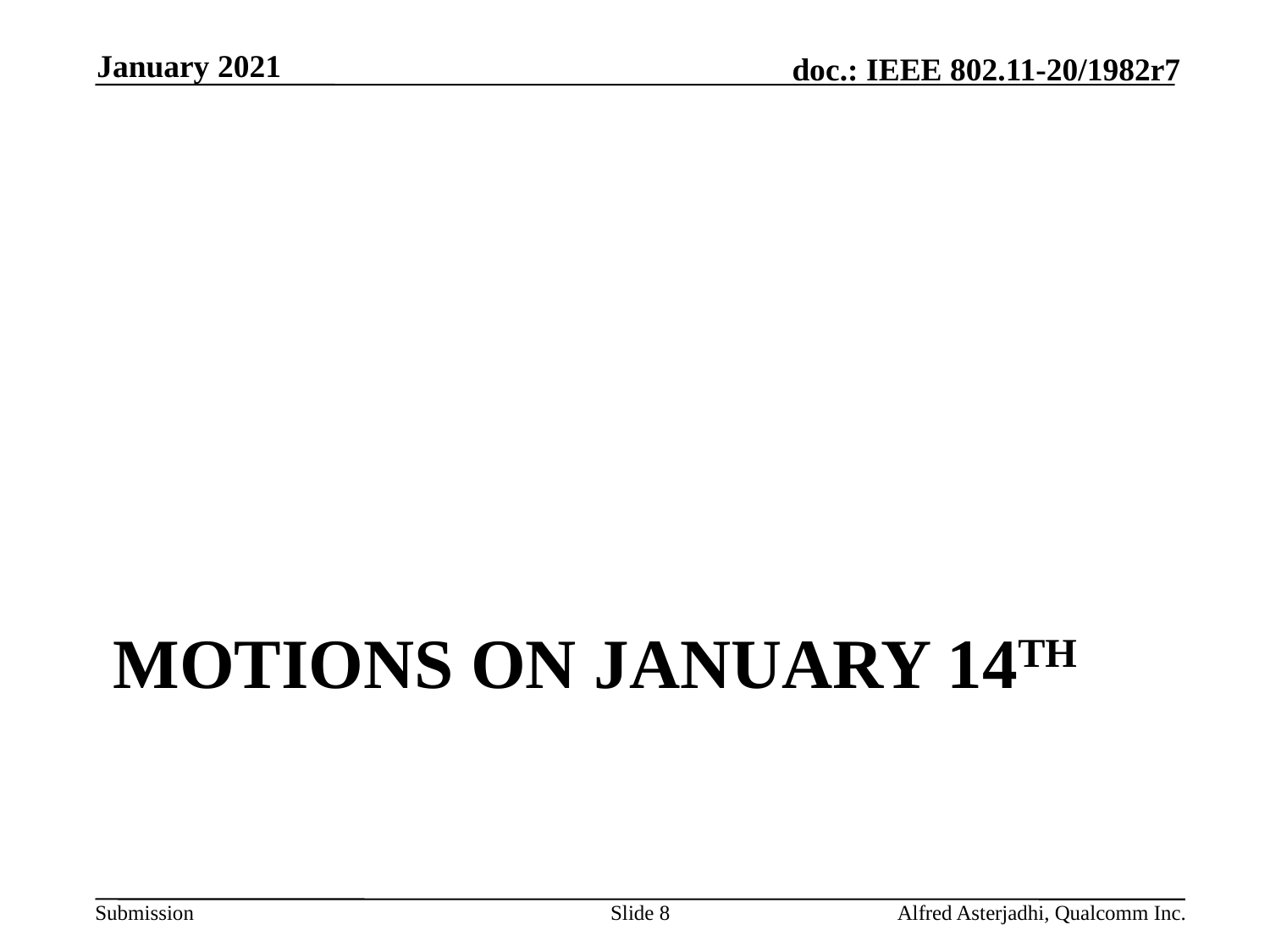

January 2021

# Motions on January 14th
Slide 8
Alfred Asterjadhi, Qualcomm Inc.